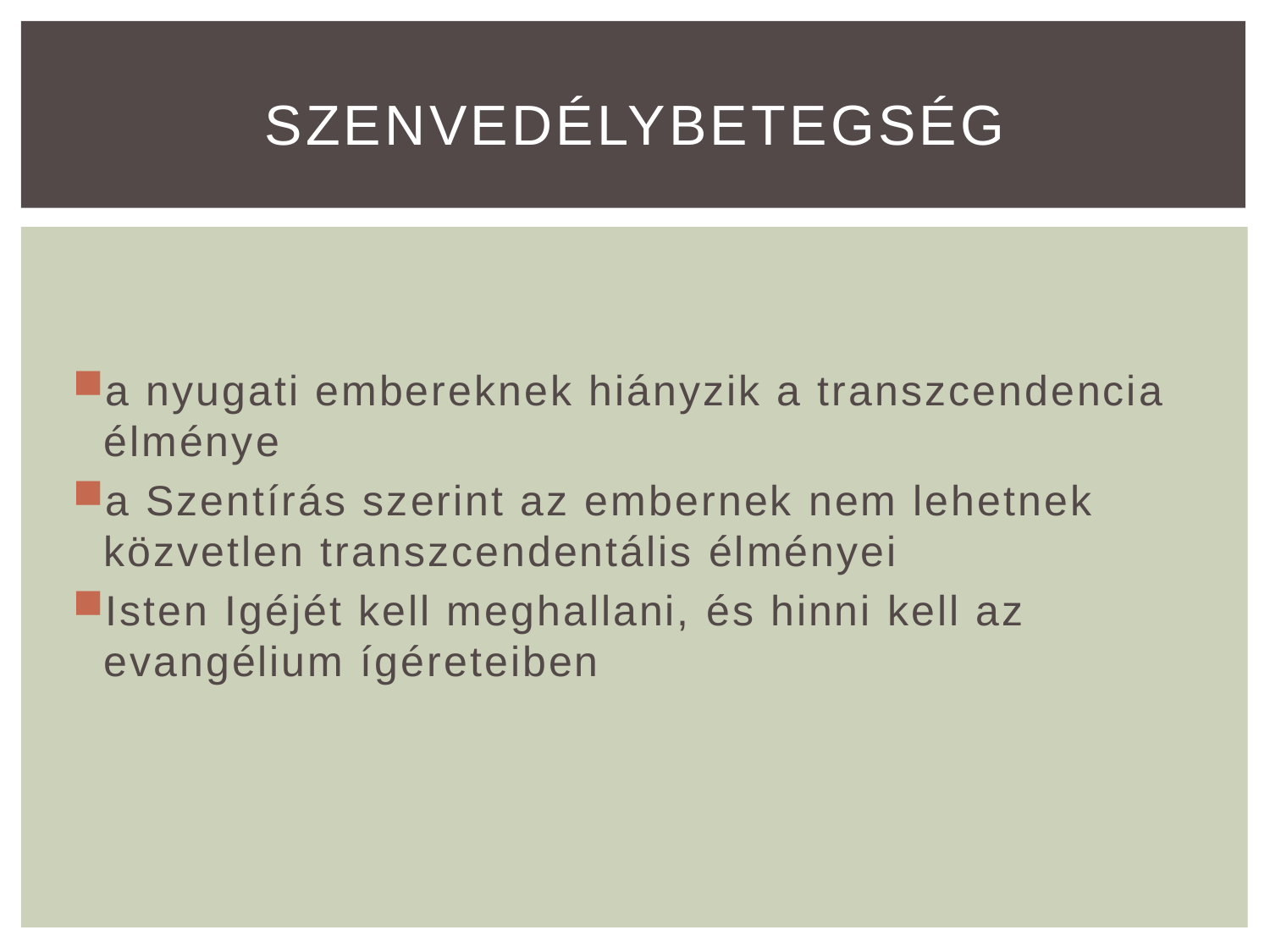

# Szenvedélybetegség

a nyugati embereknek hiányzik a transzcendencia élménye
a Szentírás szerint az embernek nem lehetnek közvetlen transzcendentális élményei
Isten Igéjét kell meghallani, és hinni kell az evangélium ígéreteiben